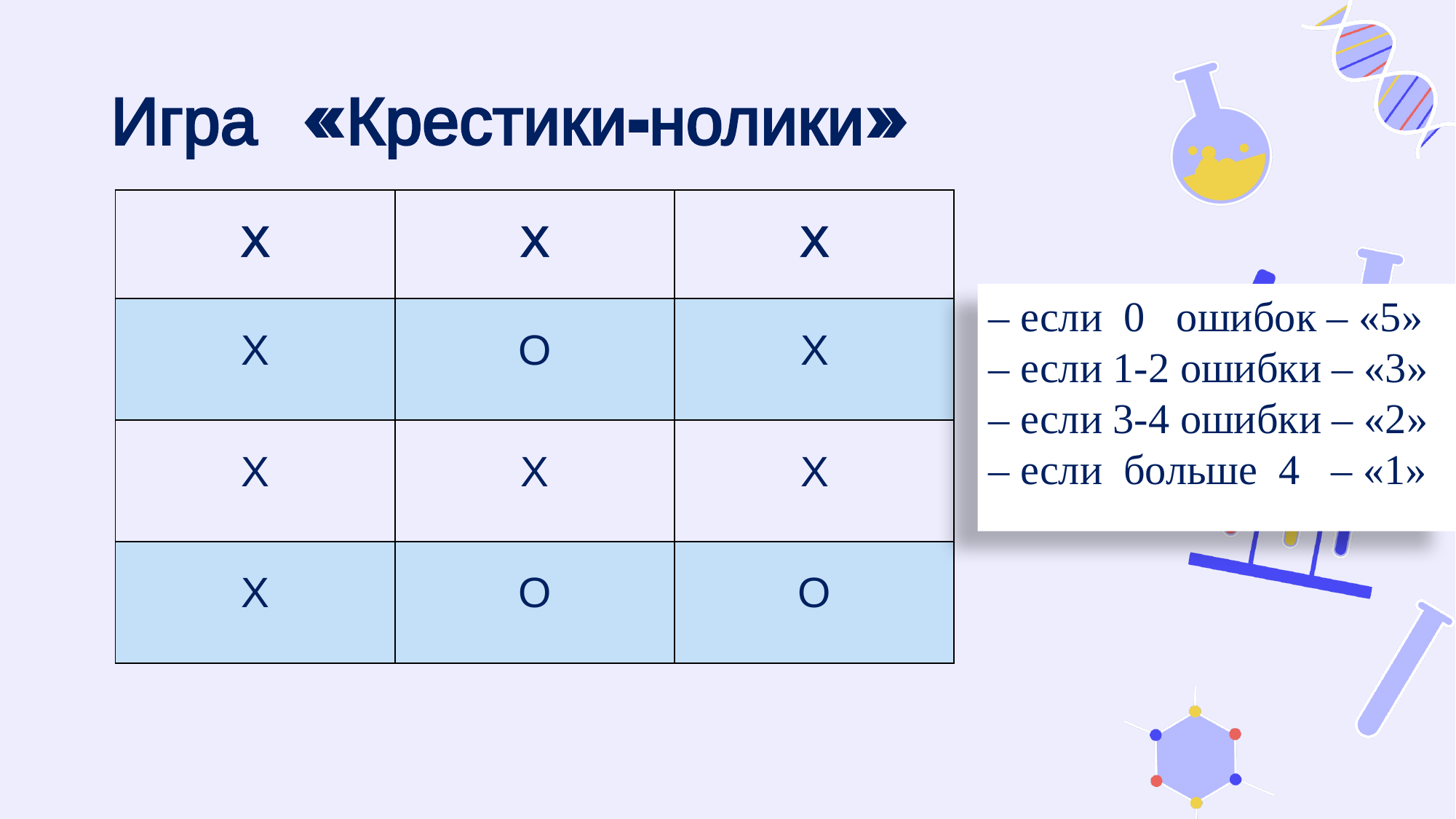

# Игра  «Крестики-нолики»
| Х | Х | Х |
| --- | --- | --- |
| Х | О | Х |
| Х | Х | Х |
| Х | О | О |
– если  0   ошибок – «5»
– если 1-2 ошибки – «3»
– если 3-4 ошибки – «2»
– если  больше  4   – «1»